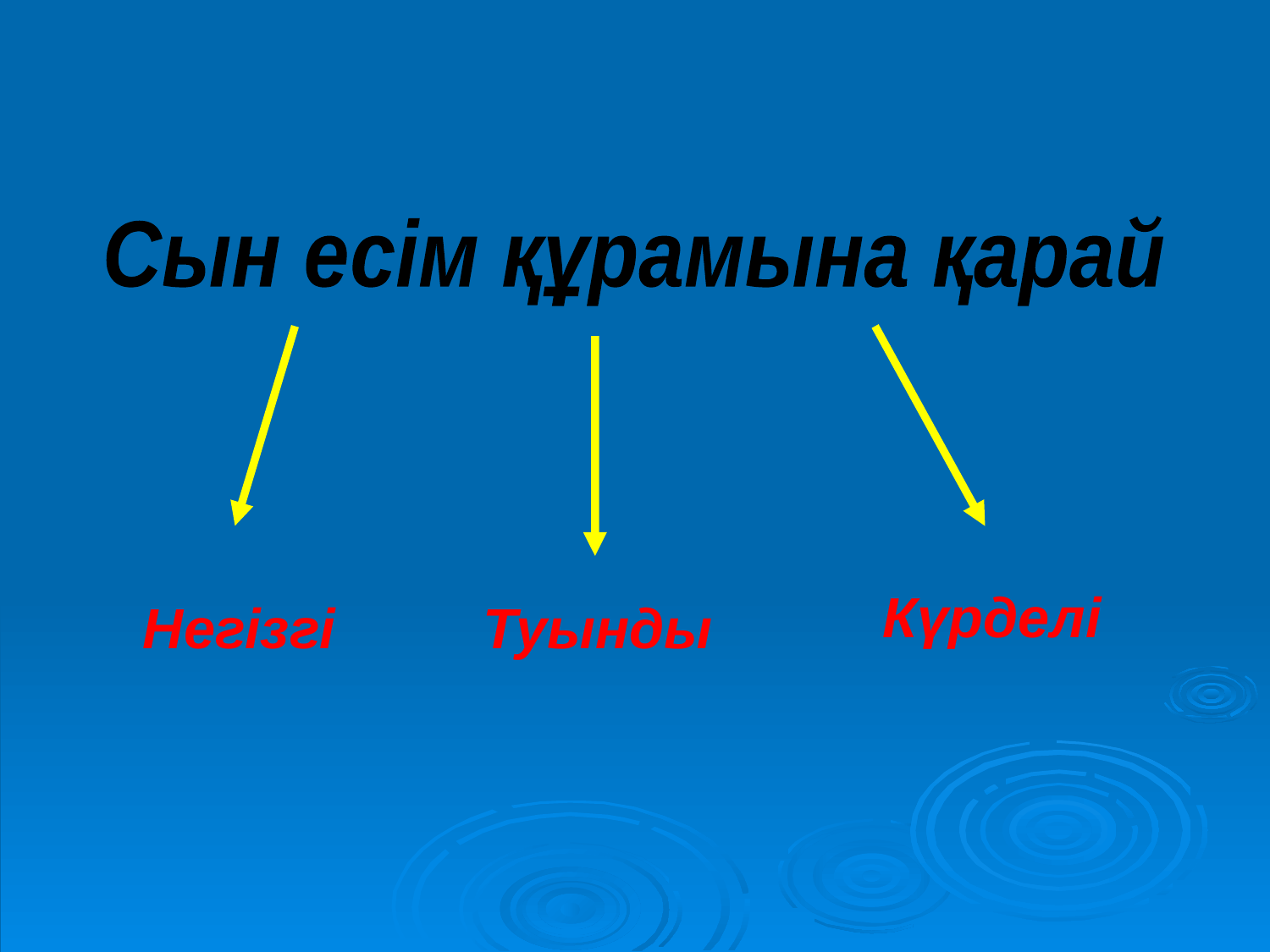

Сын есім құрамына қарай

 Күрделі
 Негізгі
 Туынды